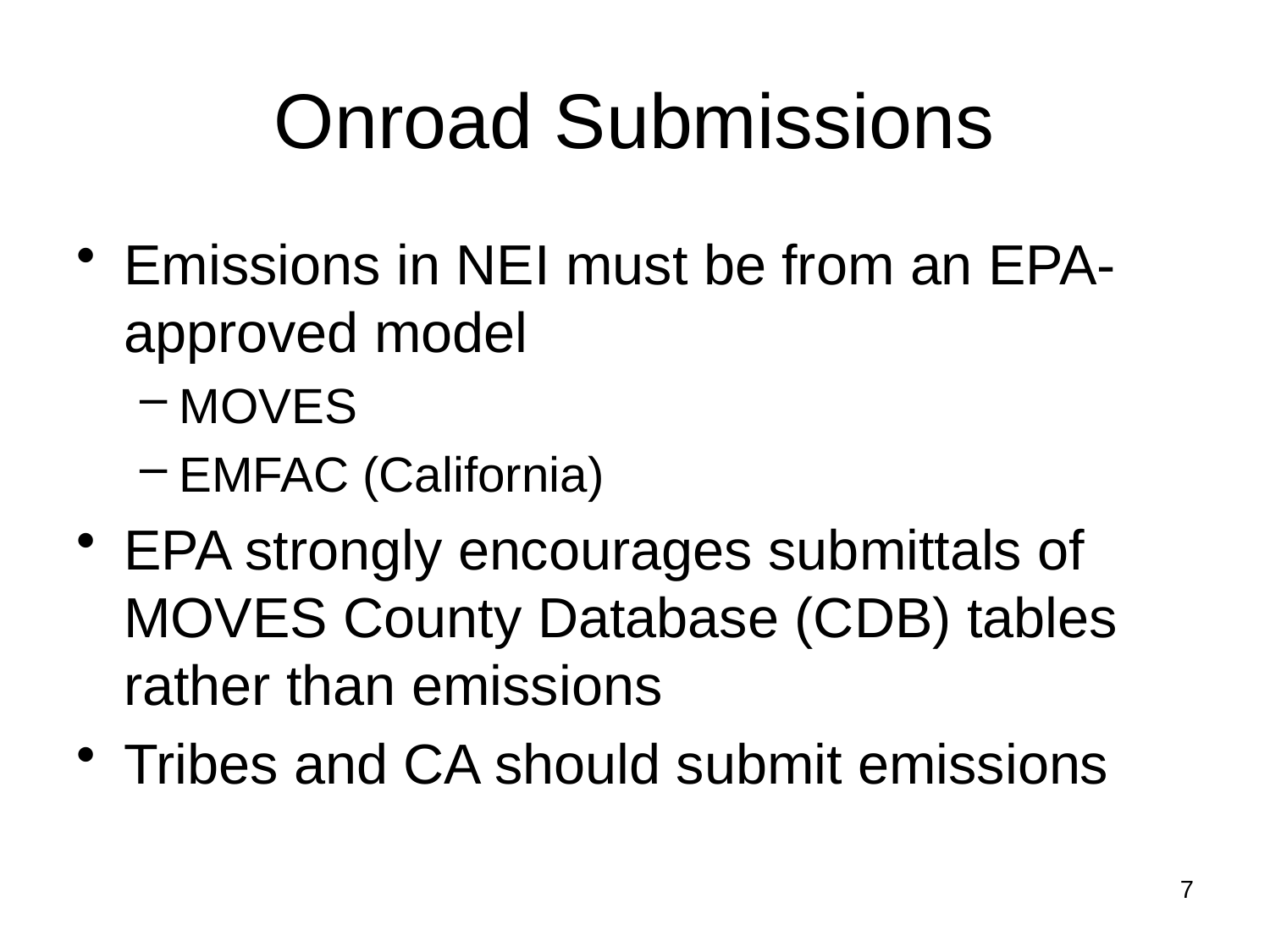

# Onroad Submissions
Emissions in NEI must be from an EPA-approved model
MOVES
EMFAC (California)
EPA strongly encourages submittals of MOVES County Database (CDB) tables rather than emissions
Tribes and CA should submit emissions

7